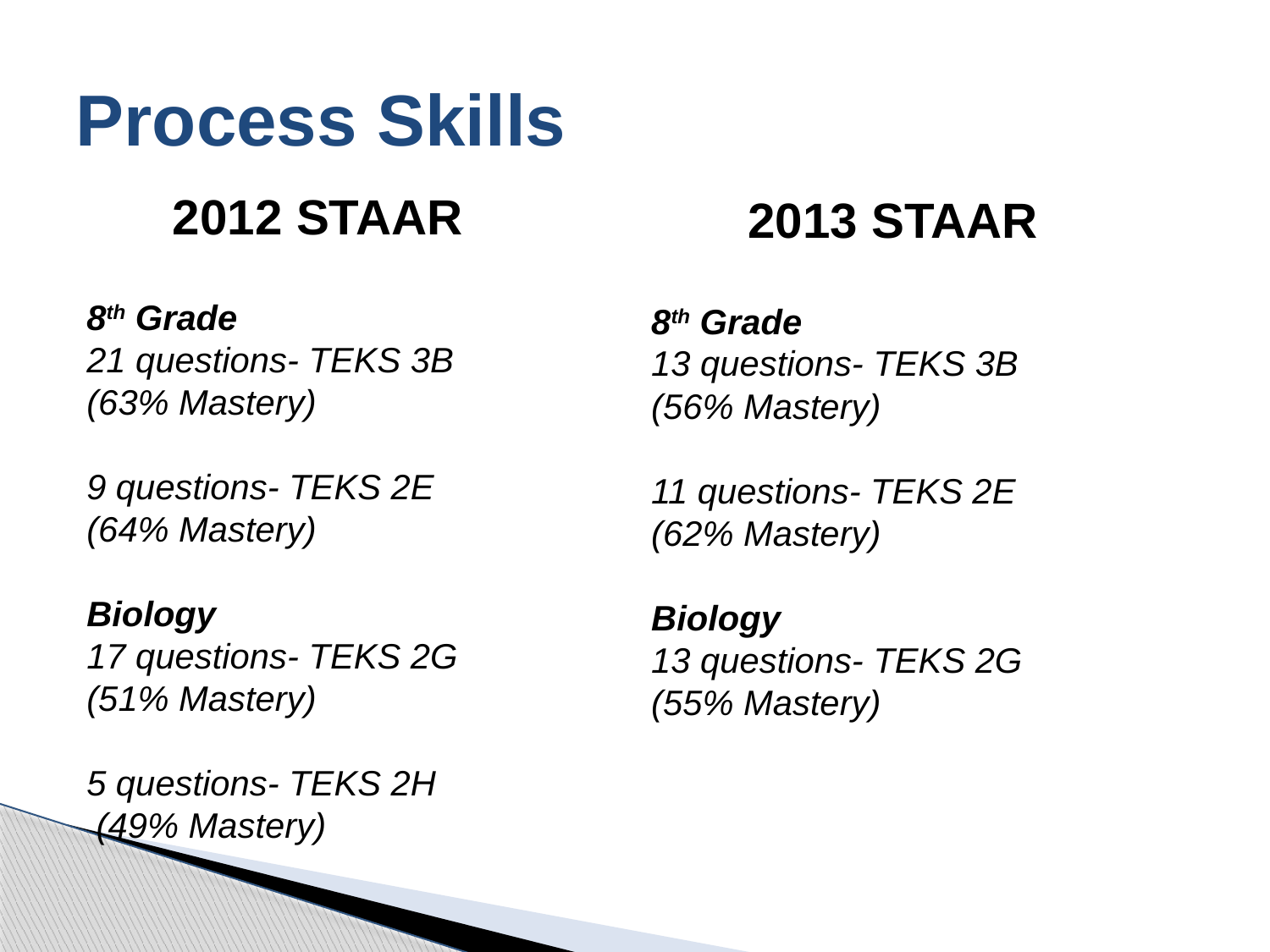

# Process Skills
2012 STAAR

8th Grade
21 questions- TEKS 3B
(63% Mastery)

9 questions- TEKS 2E
(64% Mastery)

Biology
17 questions- TEKS 2G
(51% Mastery)

5 questions- TEKS 2H
 (49% Mastery)
2013 STAAR

8th Grade
13 questions- TEKS 3B
(56% Mastery)

11 questions- TEKS 2E
(62% Mastery)

Biology
13 questions- TEKS 2G
(55% Mastery)